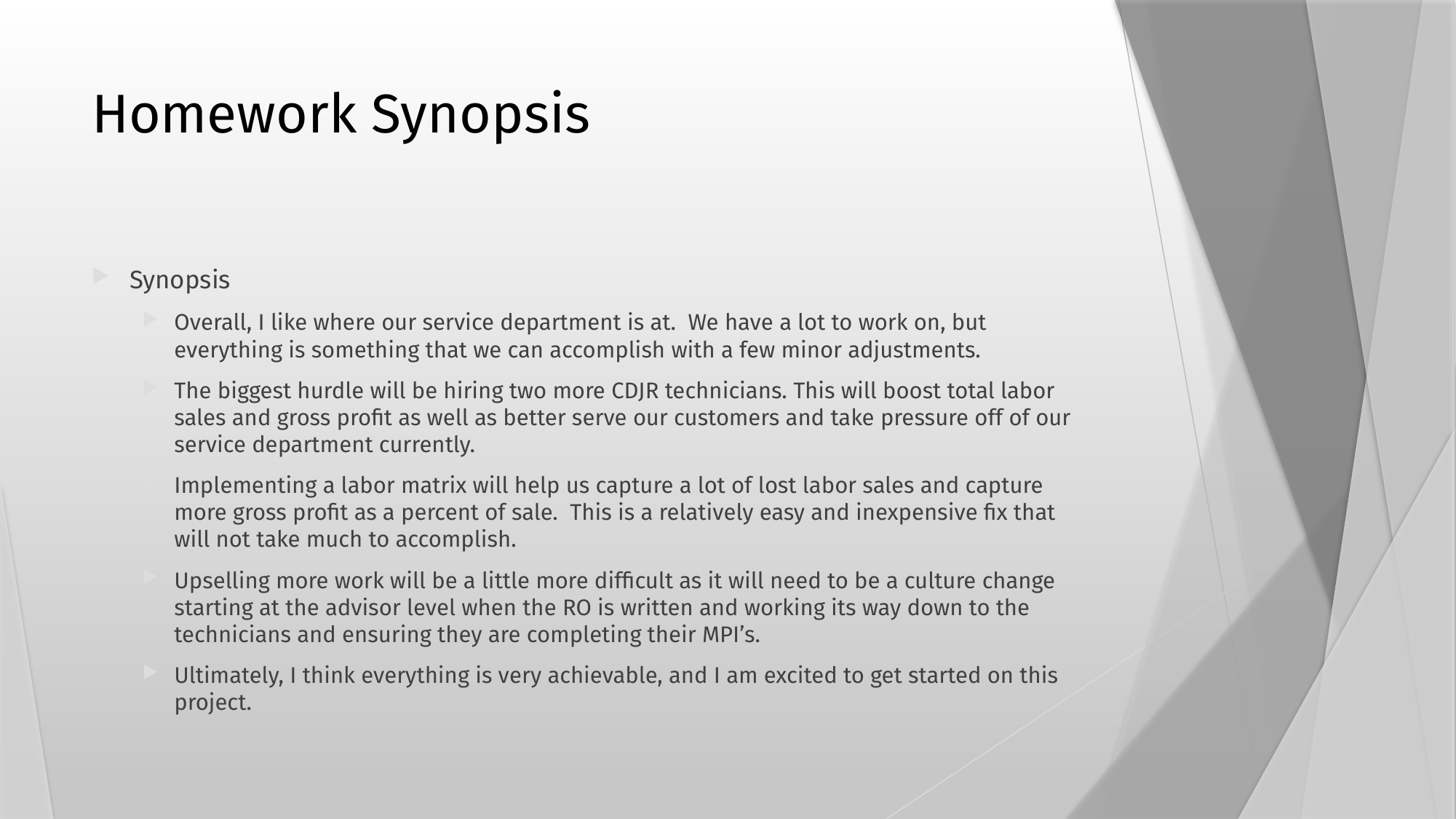

# Homework Synopsis
Synopsis
Overall, I like where our service department is at.  We have a lot to work on, but everything is something that we can accomplish with a few minor adjustments.
The biggest hurdle will be hiring two more CDJR technicians. This will boost total labor sales and gross profit as well as better serve our customers and take pressure off of our service department currently.
Implementing a labor matrix will help us capture a lot of lost labor sales and capture more gross profit as a percent of sale.  This is a relatively easy and inexpensive fix that will not take much to accomplish.
Upselling more work will be a little more difficult as it will need to be a culture change starting at the advisor level when the RO is written and working its way down to the technicians and ensuring they are completing their MPI’s.
Ultimately, I think everything is very achievable, and I am excited to get started on this project.